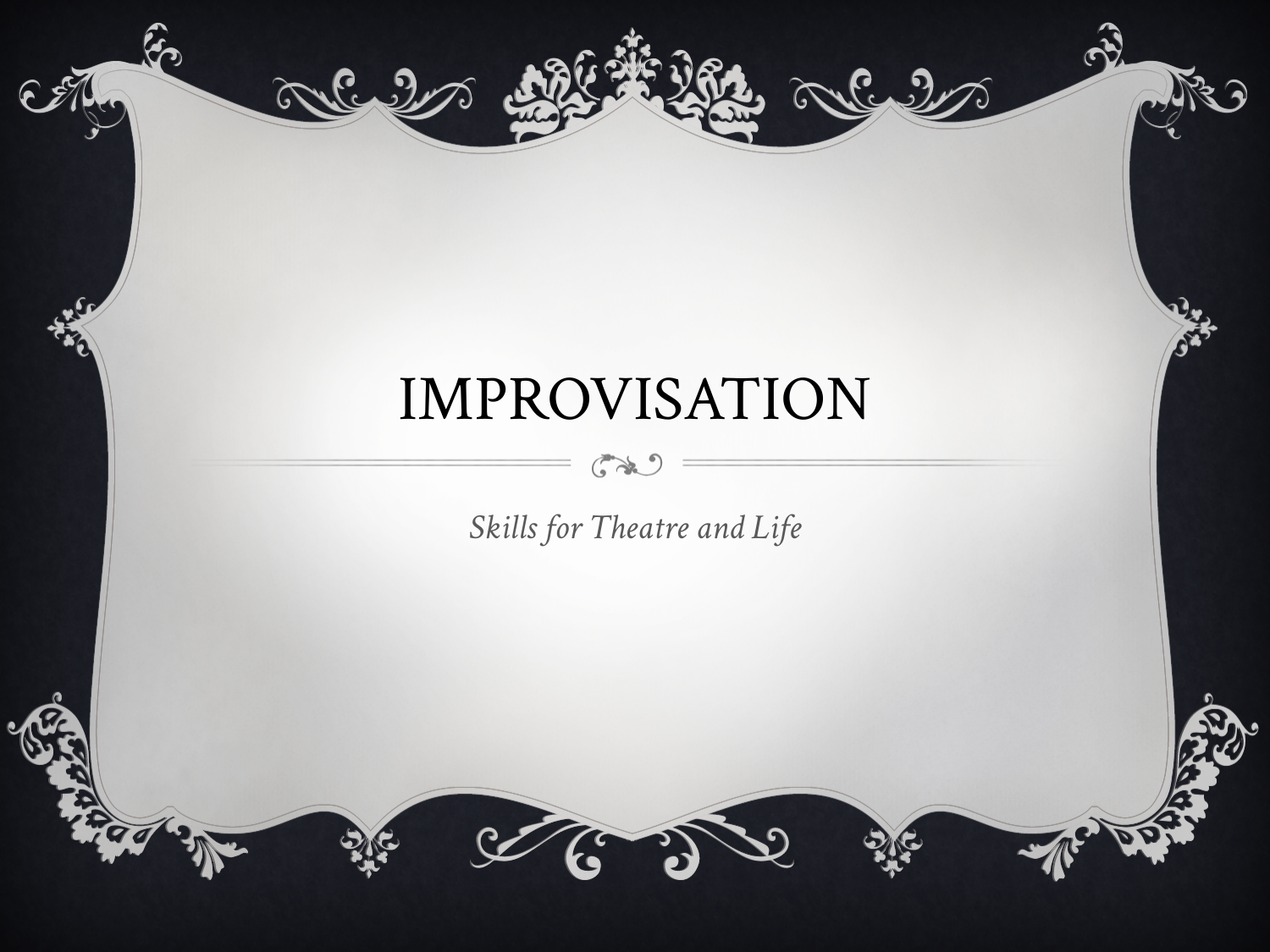

# IMPROVISATION
Skills for Theatre and Life